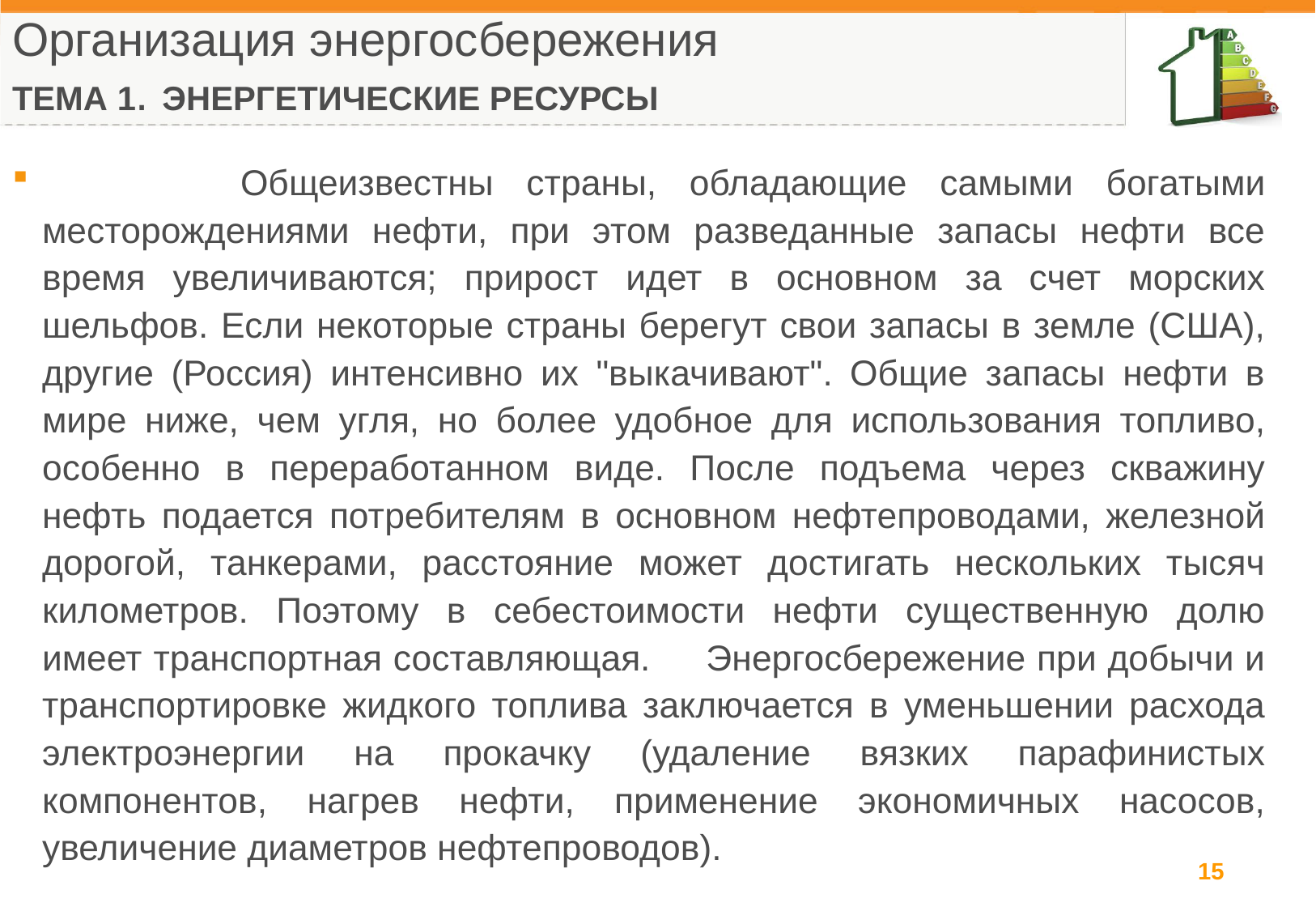

Организация энергосбережения
ТЕМА 1. ЭНЕРГЕТИЧЕСКИЕ РЕСУРСЫ
      Общеизвестны страны, обладающие самыми богатыми месторождениями нефти, при этом разведанные запасы нефти все время увеличиваются; прирост идет в основном за счет морских шельфов. Если некоторые страны берегут свои запасы в земле (США), другие (Россия) интенсивно их "выкачивают". Общие запасы нефти в мире ниже, чем угля, но более удобное для использования топливо, особенно в переработанном виде. После подъема через скважину нефть подается потребителям в основном нефтепроводами, железной дорогой, танкерами, расстояние может достигать нескольких тысяч километров. Поэтому в себестоимости нефти существенную долю имеет транспортная составляющая.     Энергосбережение при добычи и транспортировке жидкого топлива заключается в уменьшении расхода электроэнергии на прокачку (удаление вязких парафинистых компонентов, нагрев нефти, применение экономичных насосов, увеличение диаметров нефтепроводов).